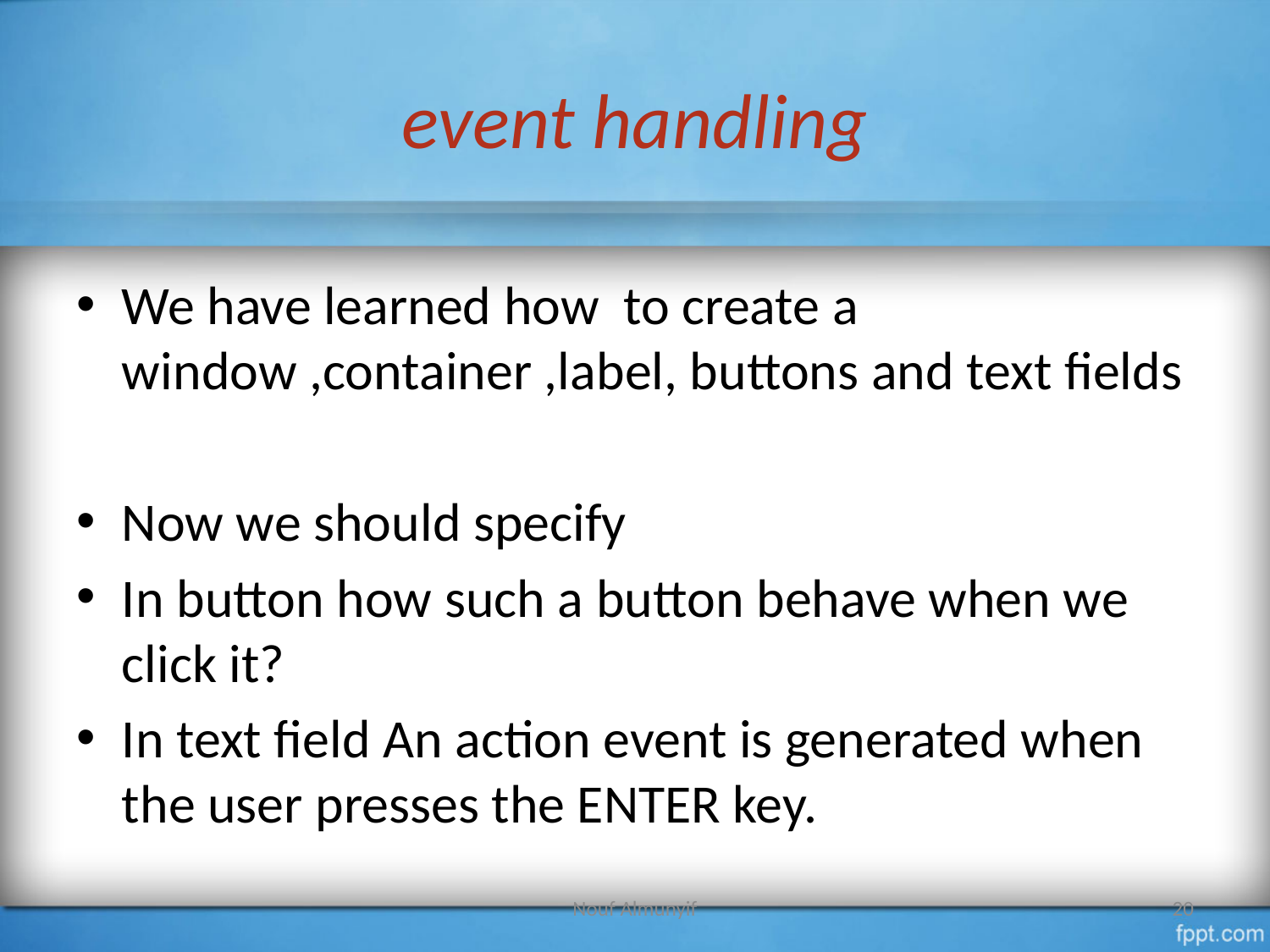

# event handling
We have learned how  to create a window ,container ,label, buttons and text fields

Now we should specify
In button how such a button behave when we click it?
In text field An action event is generated when the user presses the ENTER key.
Nouf Almunyif
20